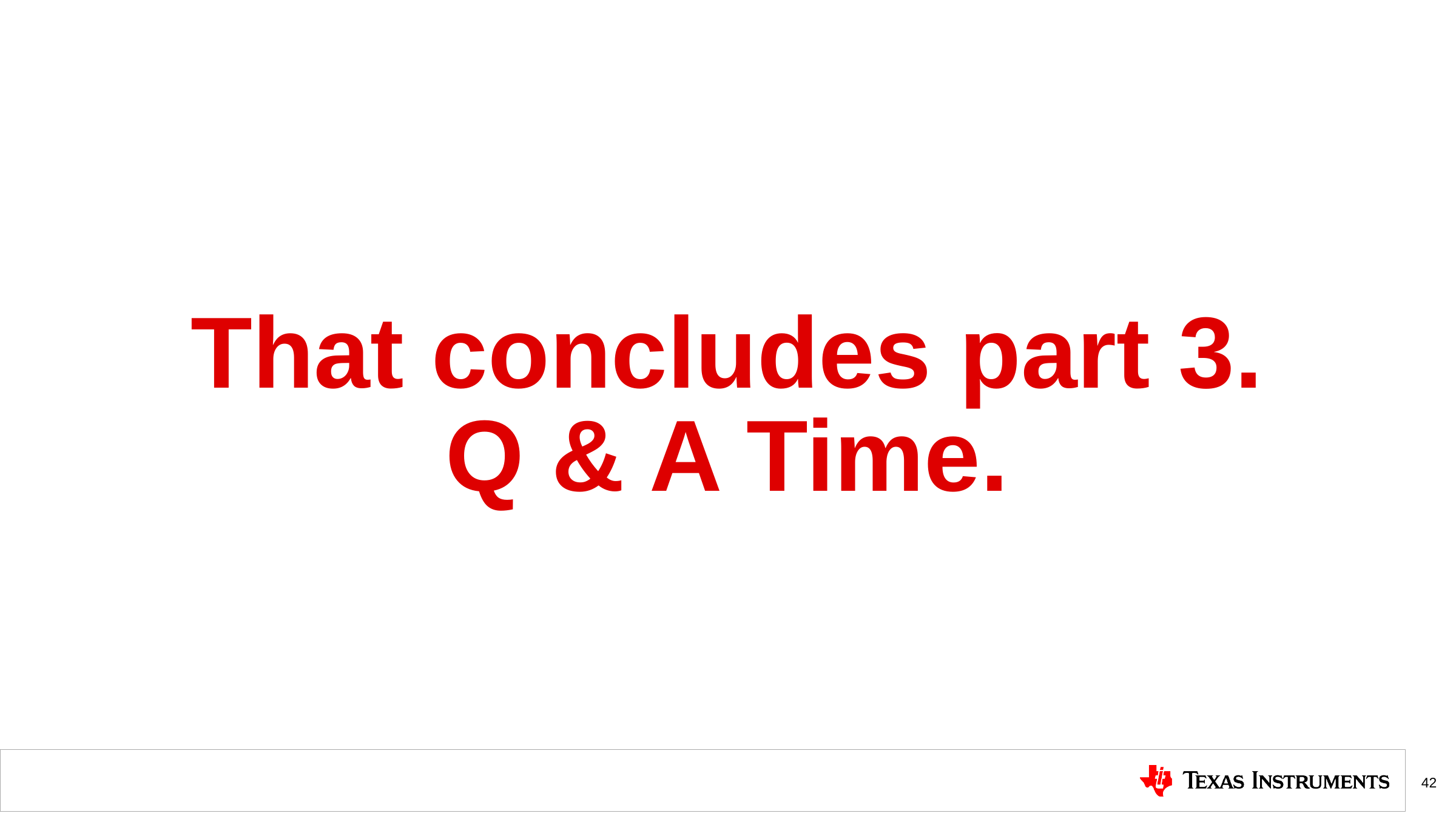

# That concludes part 3. Q & A Time.
42